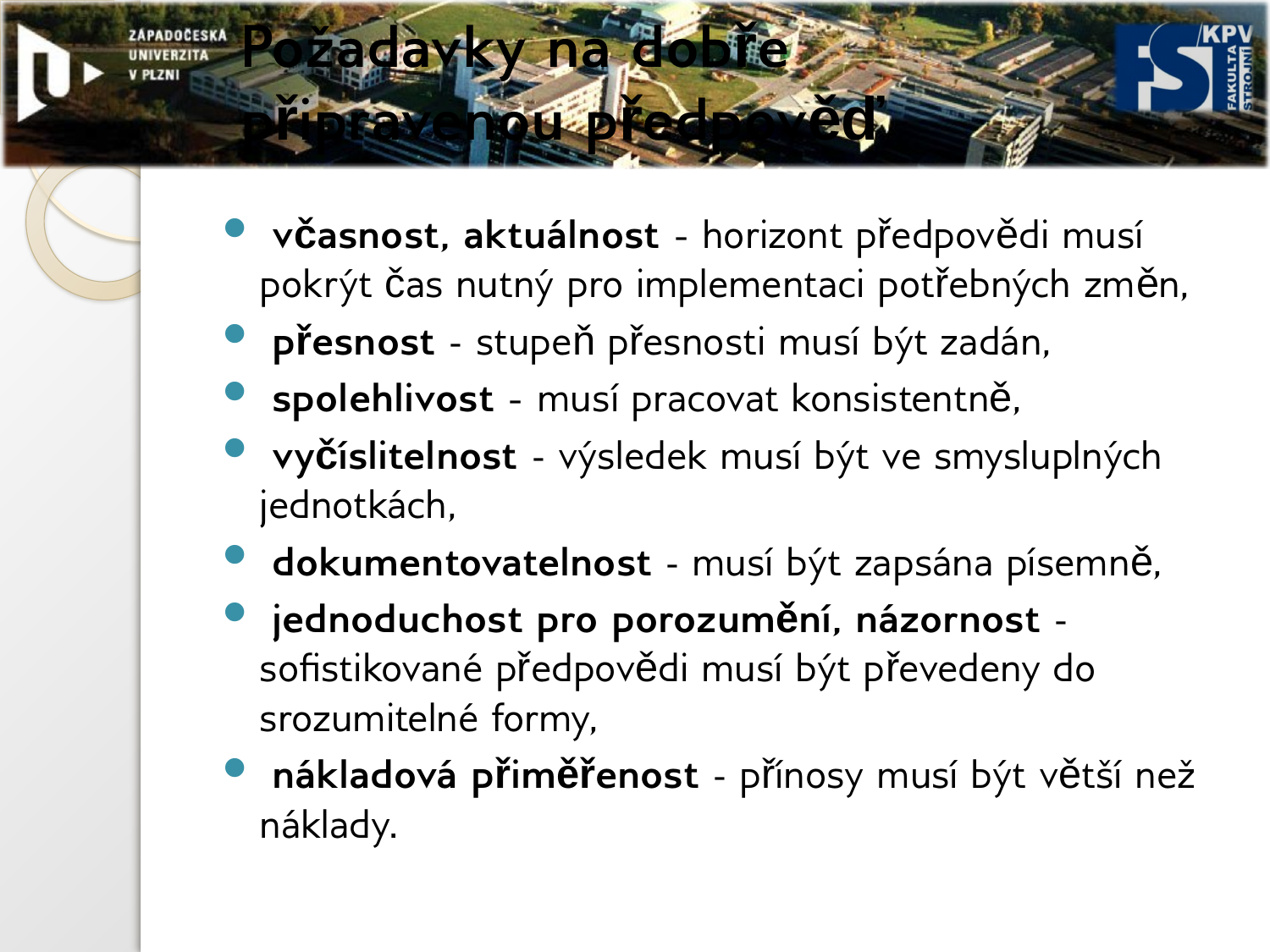

# Požadavky na dobře připravenou předpověď
 včasnost, aktuálnost - horizont předpovědi musí pokrýt čas nutný pro implementaci potřebných změn,
 přesnost - stupeň přesnosti musí být zadán,
 spolehlivost - musí pracovat konsistentně,
 vyčíslitelnost - výsledek musí být ve smysluplných jednotkách,
 dokumentovatelnost - musí být zapsána písemně,
 jednoduchost pro porozumění, názornost - sofistikované předpovědi musí být převedeny do srozumitelné formy,
 nákladová přiměřenost - přínosy musí být větší než náklady.